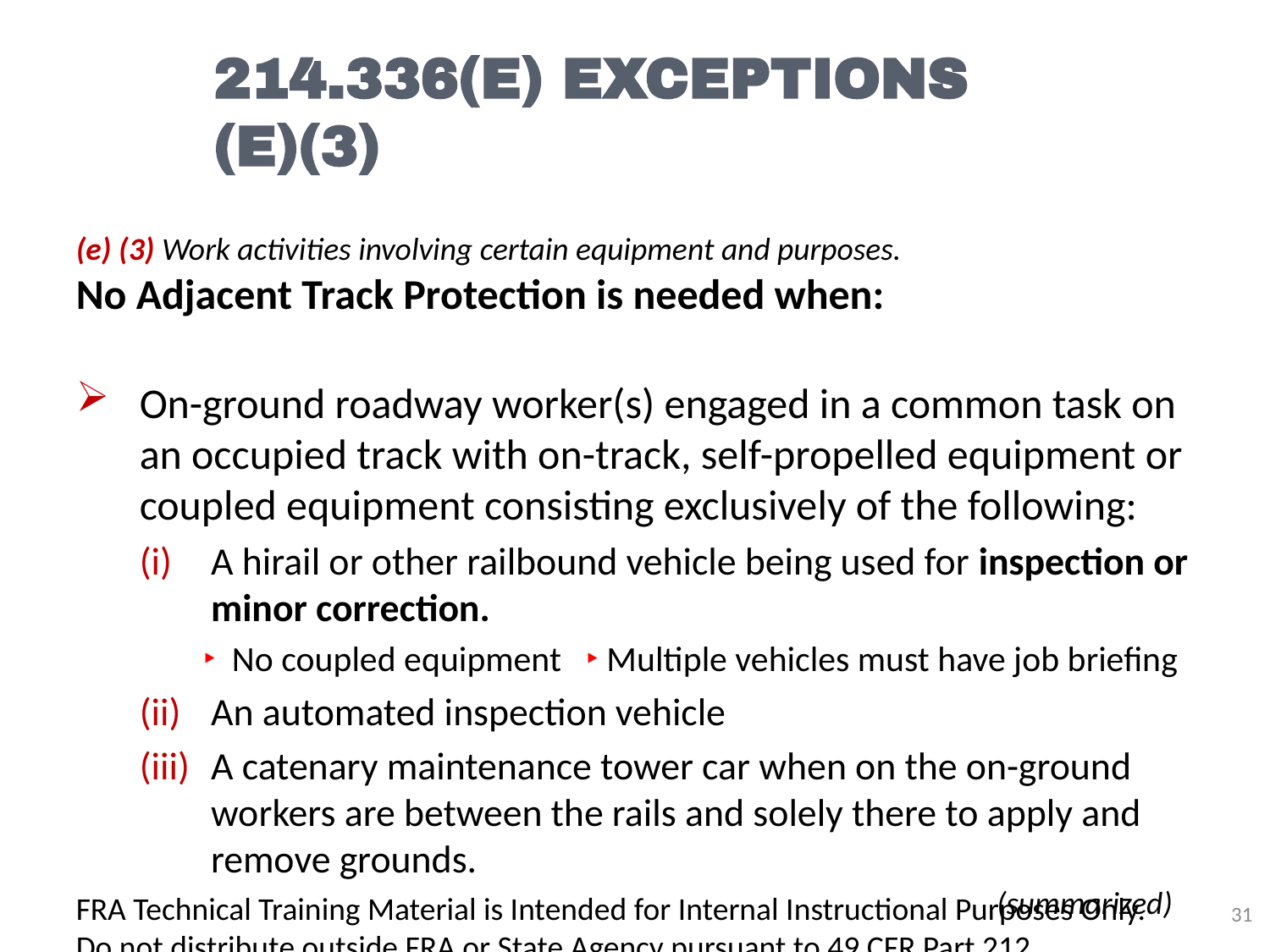

# 214.336(e) Exceptions (e)(3)
(e) (3) Work activities involving certain equipment and purposes.
No Adjacent Track Protection is needed when:

On-ground roadway worker(s) engaged in a common task on an occupied track with on-track, self-propelled equipment or coupled equipment consisting exclusively of the following:
A hirail or other railbound vehicle being used for inspection or minor correction.
‣  No coupled equipment   ‣ Multiple vehicles must have job briefing
An automated inspection vehicle
A catenary maintenance tower car when on the on-ground workers are between the rails and solely there to apply and remove grounds.

(summarized)
FRA Technical Training Material is Intended for Internal Instructional Purposes Only.
Do not distribute outside FRA or State Agency pursuant to 49 CFR Part 212.
31